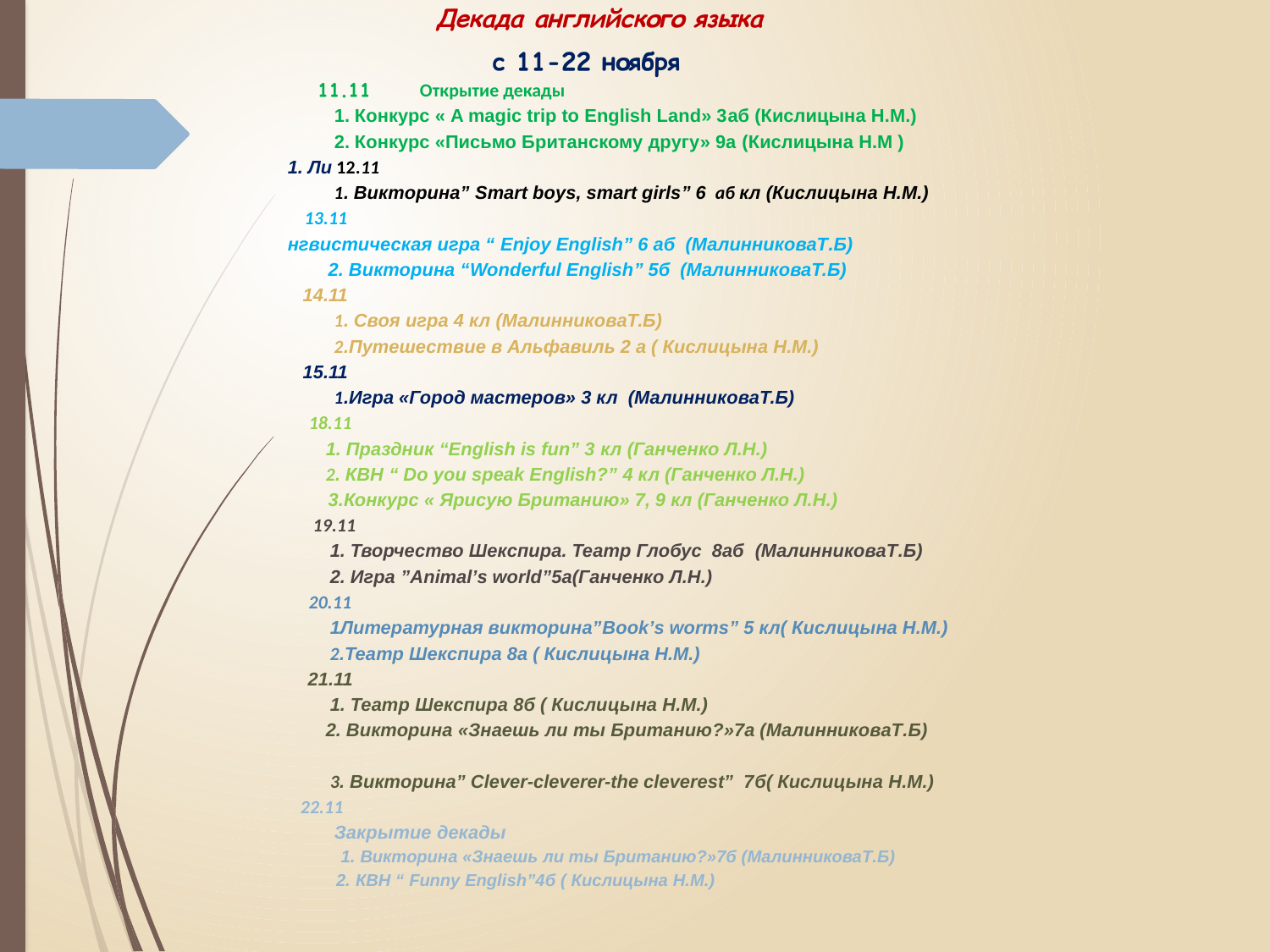

# Декада английского языка с 11-22 ноября 11.11       Открытие декады 1. Конкурс « A magic trip to English Land» 3аб (Кислицына Н.М.) 2. Конкурс «Письмо Британскому другу» 9а (Кислицына Н.M ) 1. Ли 12.11 1. Викторина” Smart boys, smart girls” 6  аб кл (Кислицына Н.М.) 13.11 нгвистическая игра “ Enjoy English” 6 аб  (МалинниковаТ.Б) 2. Викторина “Wonderful English” 5б  (МалинниковаТ.Б) 14.11 1. Своя игра 4 кл (МалинниковаТ.Б) 2.Путешествие в Альфавиль 2 а ( Кислицына Н.М.) 15.11 1.Игра «Город мастеров» 3 кл  (МалинниковаТ.Б) 18.11 1. Праздник “English is fun” 3 кл (Ганченко Л.Н.) 2. КВН “ Do you speak English?” 4 кл (Ганченко Л.Н.) 3.Конкурс « Ярисую Британию» 7, 9 кл (Ганченко Л.Н.) 19.11 1. Творчество Шекспира. Театр Глобус  8аб  (МалинниковаТ.Б) 2. Игра ”Animal’s world”5а(Ганченко Л.Н.) 20.11 1Литературная викторина”Book’s worms” 5 кл( Кислицына Н.М.) 2.Театр Шекспира 8а ( Кислицына Н.М.) 21.11 1. Театр Шекспира 8б ( Кислицына Н.М.) 2. Викторина «Знаешь ли ты Британию?»7а (МалинниковаТ.Б)   3. Викторина” Clever-cleverer-the cleverest”  7б( Кислицына Н.М.) 22.11 Закрытие декады 1. Викторина «Знаешь ли ты Британию?»7б (МалинниковаТ.Б) 2. КВН “ Funny English”4б ( Кислицына Н.М.)